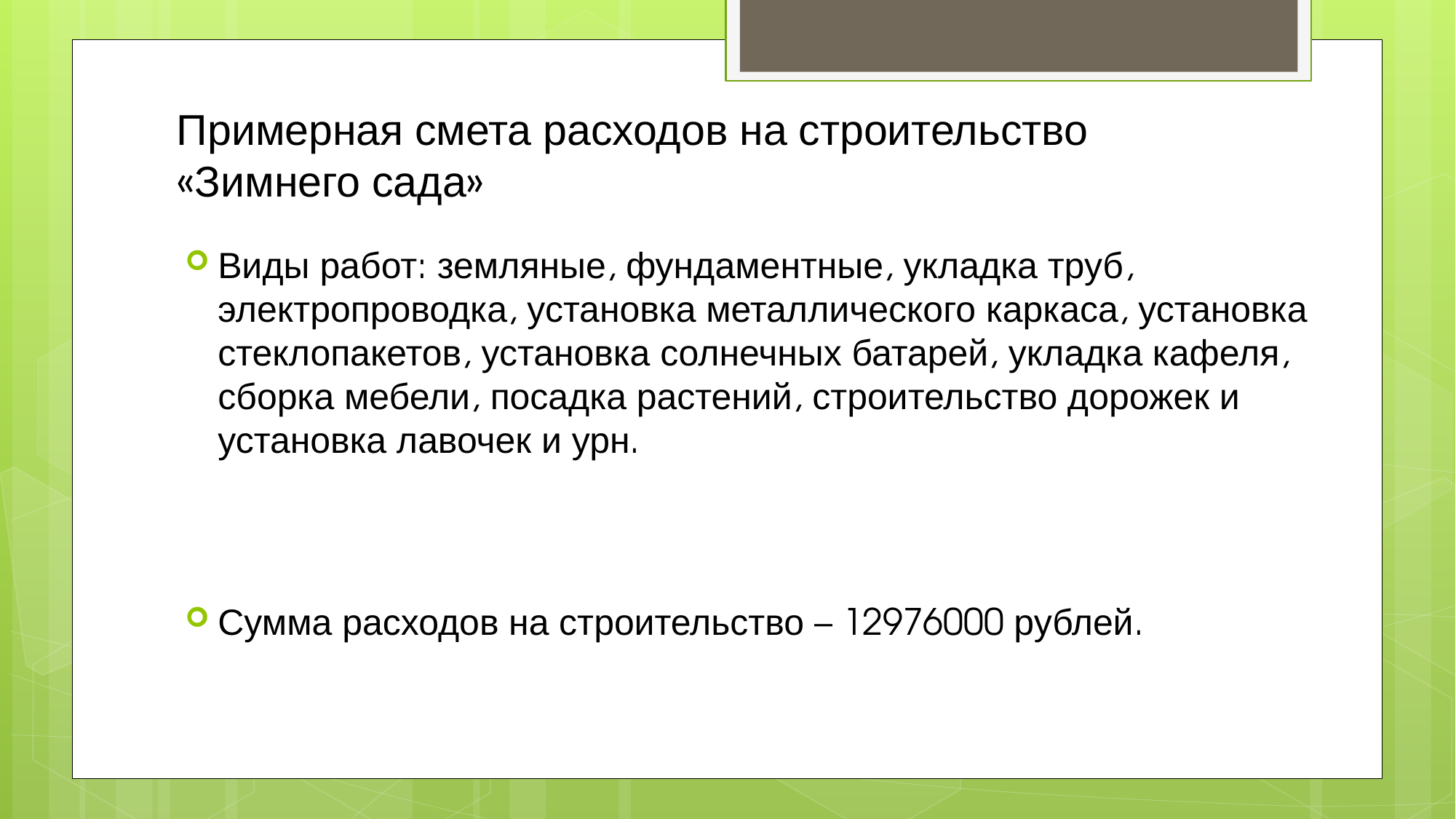

# Примерная смета расходов на строительство «Зимнего сада»
Виды работ: земляные, фундаментные, укладка труб, электропроводка, установка металлического каркаса, установка стеклопакетов, установка солнечных батарей, укладка кафеля, сборка мебели, посадка растений, строительство дорожек и  установка лавочек и урн.
Сумма расходов на строительство – 12976000 рублей.